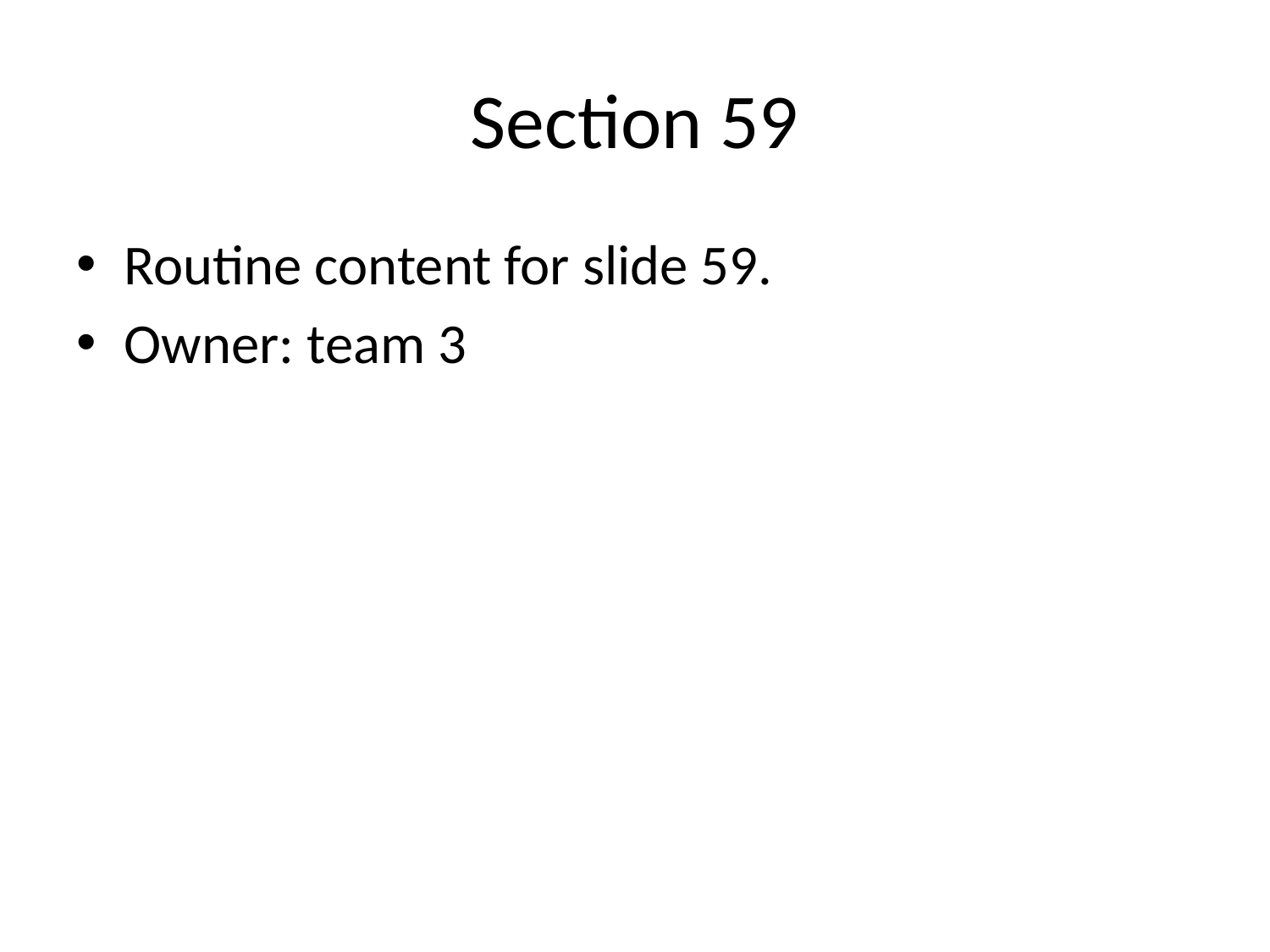

# Section 59
Routine content for slide 59.
Owner: team 3